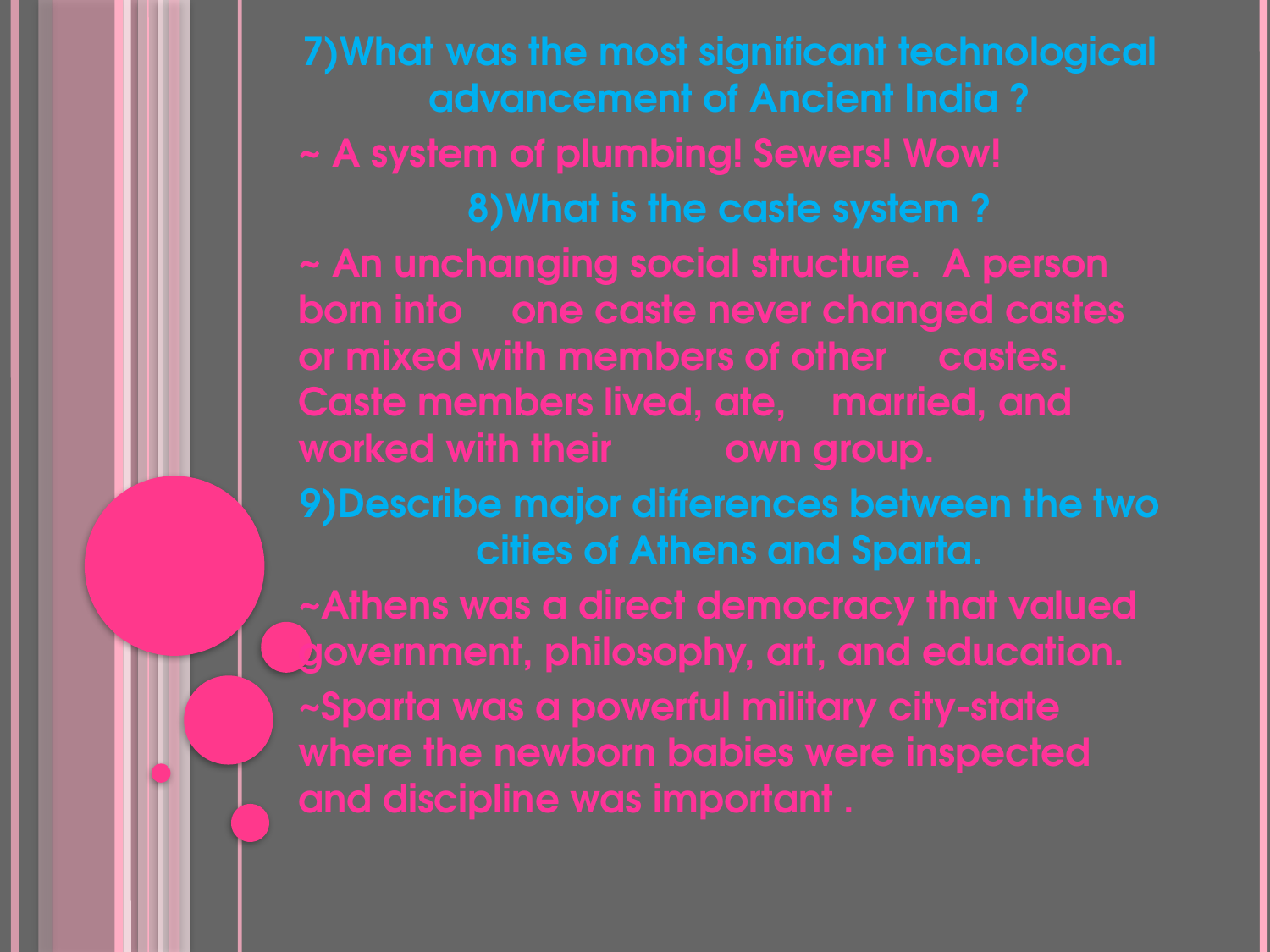

7)What was the most significant technological advancement of Ancient India ?
~ A system of plumbing! Sewers! Wow!
8)What is the caste system ?
~ An unchanging social structure.  A person born into 	one caste never changed castes 	or mixed with members of other 	castes. Caste members lived, ate, 	married, and worked with their 	own group.
9)Describe major differences between the two cities of Athens and Sparta.
~Athens was a direct democracy that valued government, philosophy, art, and education.
~Sparta was a powerful military city-state where the newborn babies were inspected and discipline was important .